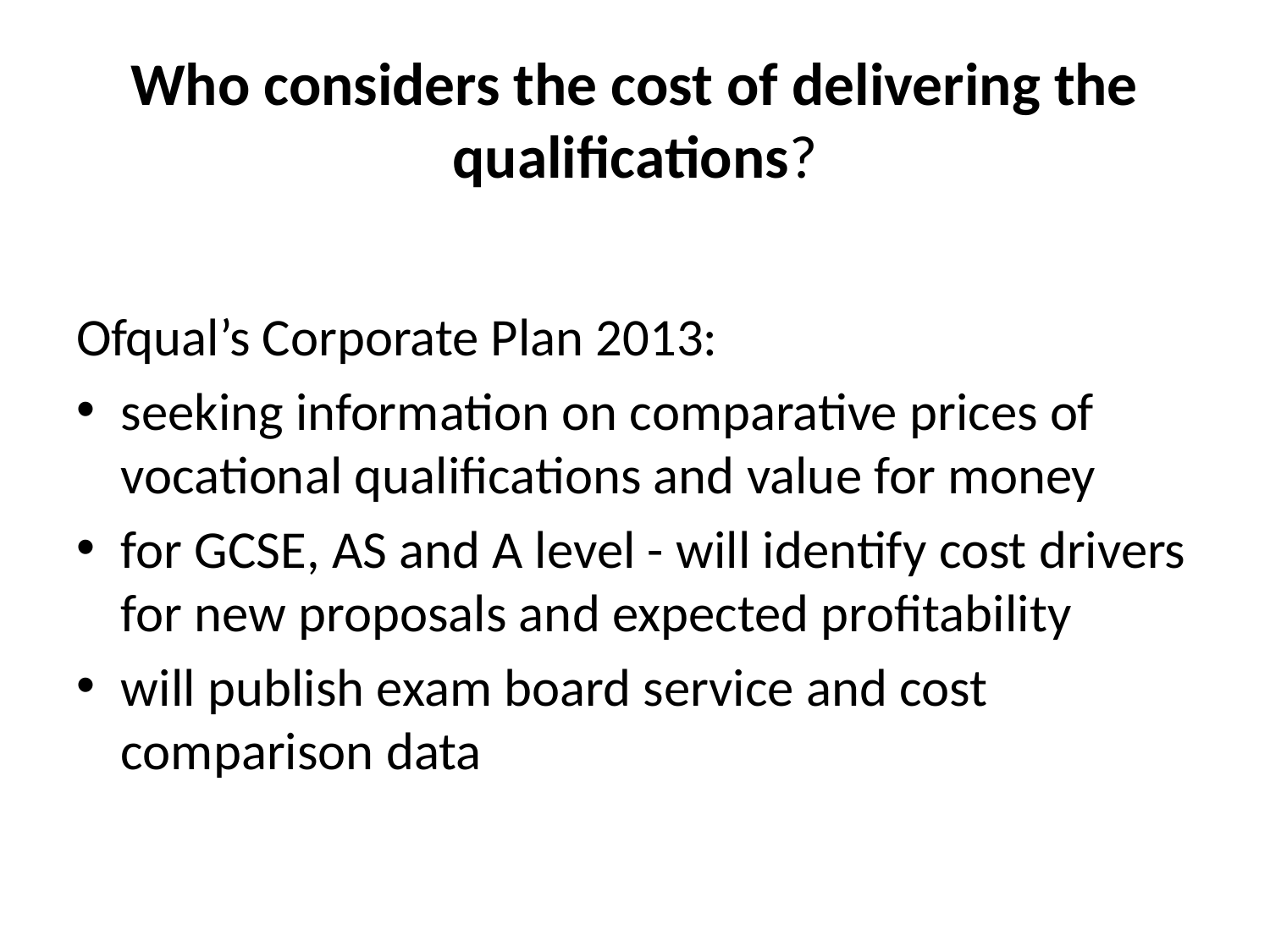

# Who considers the cost of delivering the qualifications?

Ofqual’s Corporate Plan 2013:
seeking information on comparative prices of vocational qualifications and value for money
for GCSE, AS and A level - will identify cost drivers for new proposals and expected profitability
will publish exam board service and cost comparison data